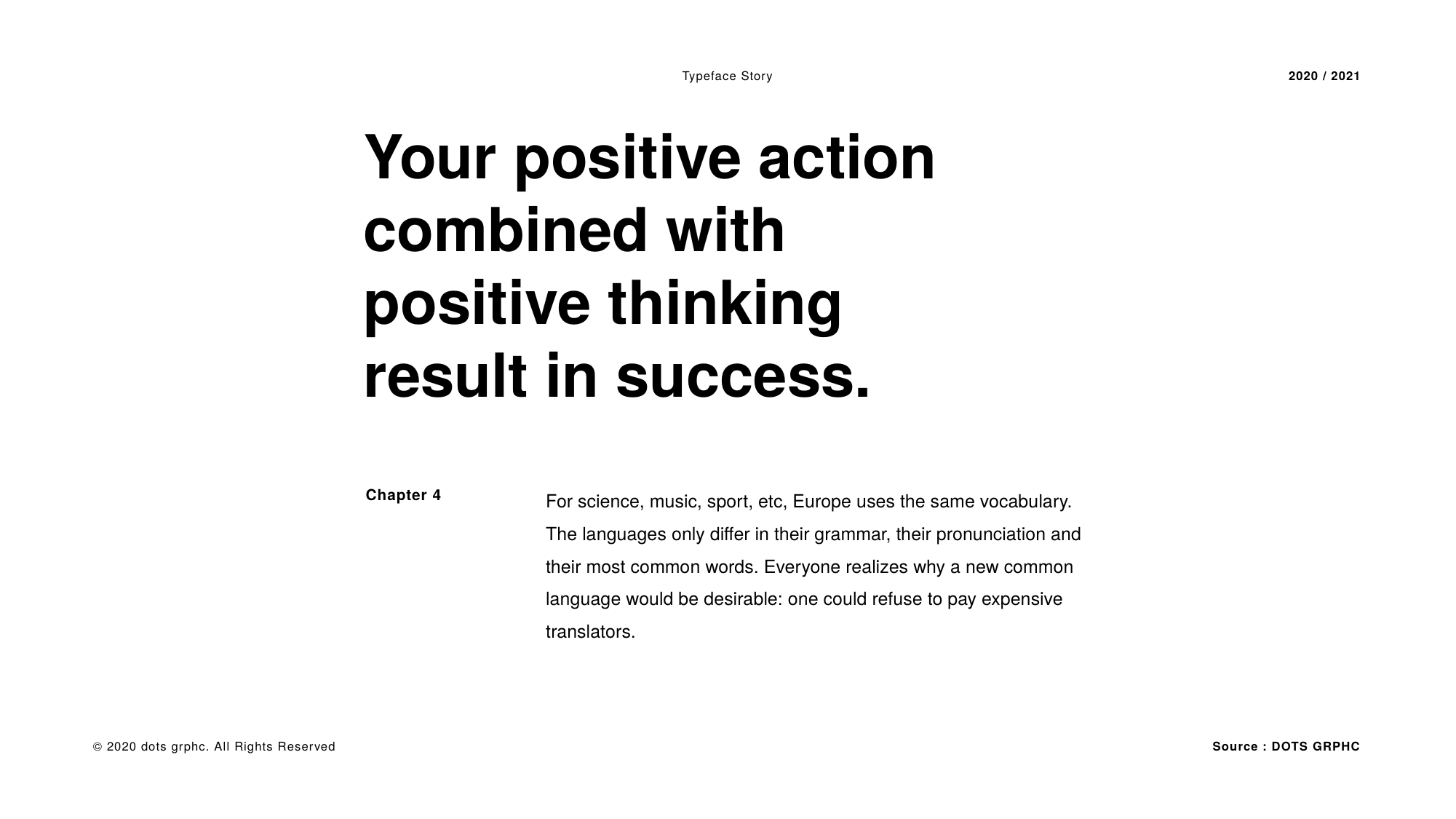

Typeface Story
2020 / 2021
Your positive action combined with positive thinking result in success.
For science, music, sport, etc, Europe uses the same vocabulary. The languages only differ in their grammar, their pronunciation and their most common words. Everyone realizes why a new common language would be desirable: one could refuse to pay expensive translators.
Chapter 4
Source : DOTS GRPHC
© 2020 dots grphc. All Rights Reserved